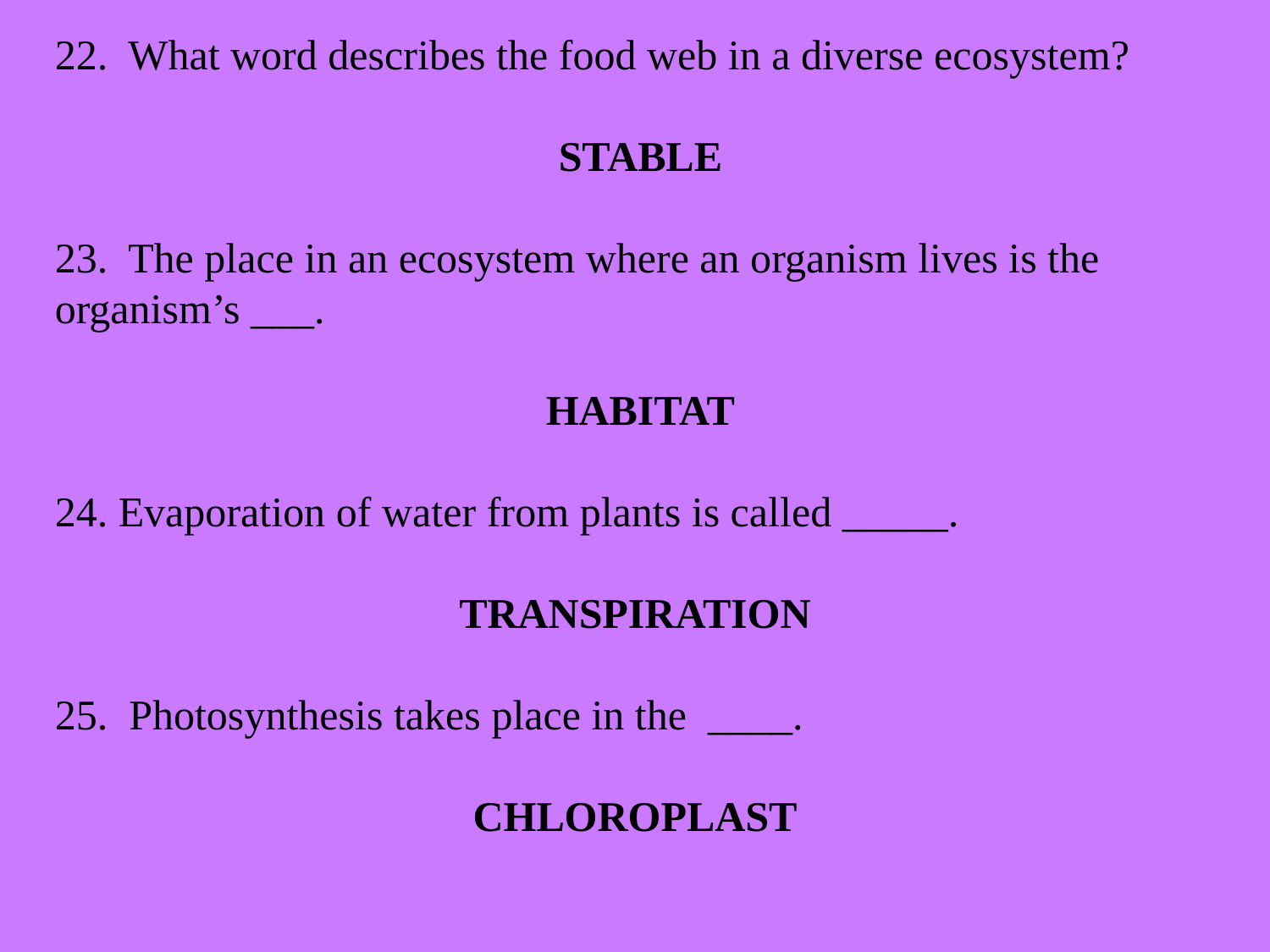

22.  What word describes the food web in a diverse ecosystem?

 STABLE

23.  The place in an ecosystem where an organism lives is the organism’s ___.

 HABITAT

24. Evaporation of water from plants is called _____.

TRANSPIRATION

25.  Photosynthesis takes place in the  ____.

CHLOROPLAST